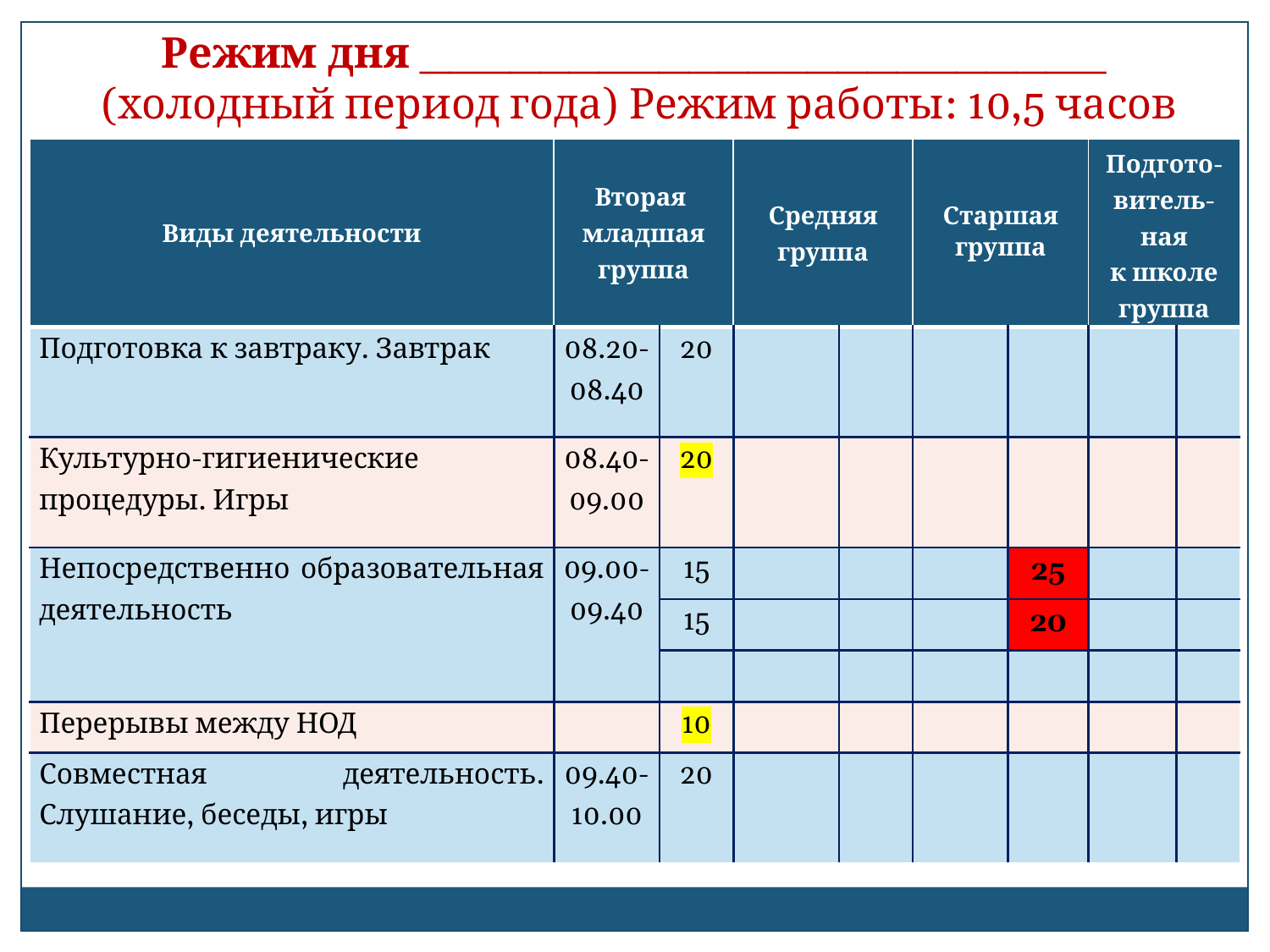

Режим дня _______________________
(холодный период года) Режим работы: 10,5 часов
| Виды деятельности | Вторая младшая группа |  | Средняя группа |  | Старшая группа |  | Подгото-витель-ная к школе группа |  |
| --- | --- | --- | --- | --- | --- | --- | --- | --- |
| Подготовка к завтраку. Завтрак | 08.20-08.40 | 20 |  |  |  |  |  |  |
| Культурно-гигиенические процедуры. Игры | 08.40-09.00 | 20 |  |  |  |  |  |  |
| Непосредственно образовательная деятельность | 09.00-09.40 | 15 |  |  |  | 25 |  |  |
|  |  | 15 |  |  |  | 20 |  |  |
|  |  |  |  |  |  |  |  |  |
| Перерывы между НОД |  | 10 |  |  |  |  |  |  |
| Совместная деятельность. Слушание, беседы, игры | 09.40-10.00 | 20 |  |  |  |  |  |  |